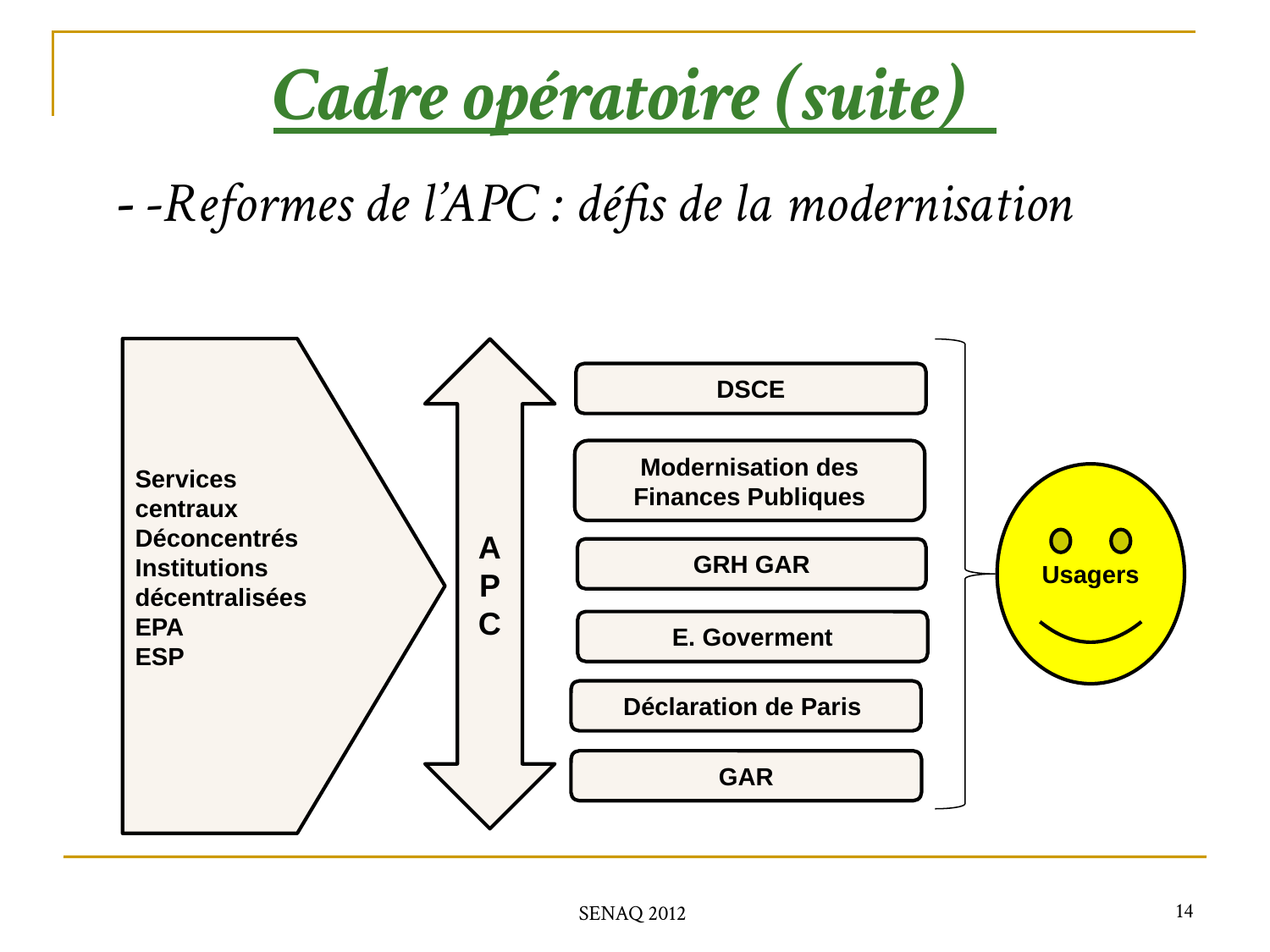

Cadre opératoire (suite)
- -Reformes de l’APC : défis de la modernisation

Services
centraux
Déconcentrés
Institutions décentralisées
EPA
ESP

APC

DSCE
Modernisation des Finances Publiques
Usagers
GRH GAR
E. Goverment
Déclaration de Paris
GAR
14
SENAQ 2012